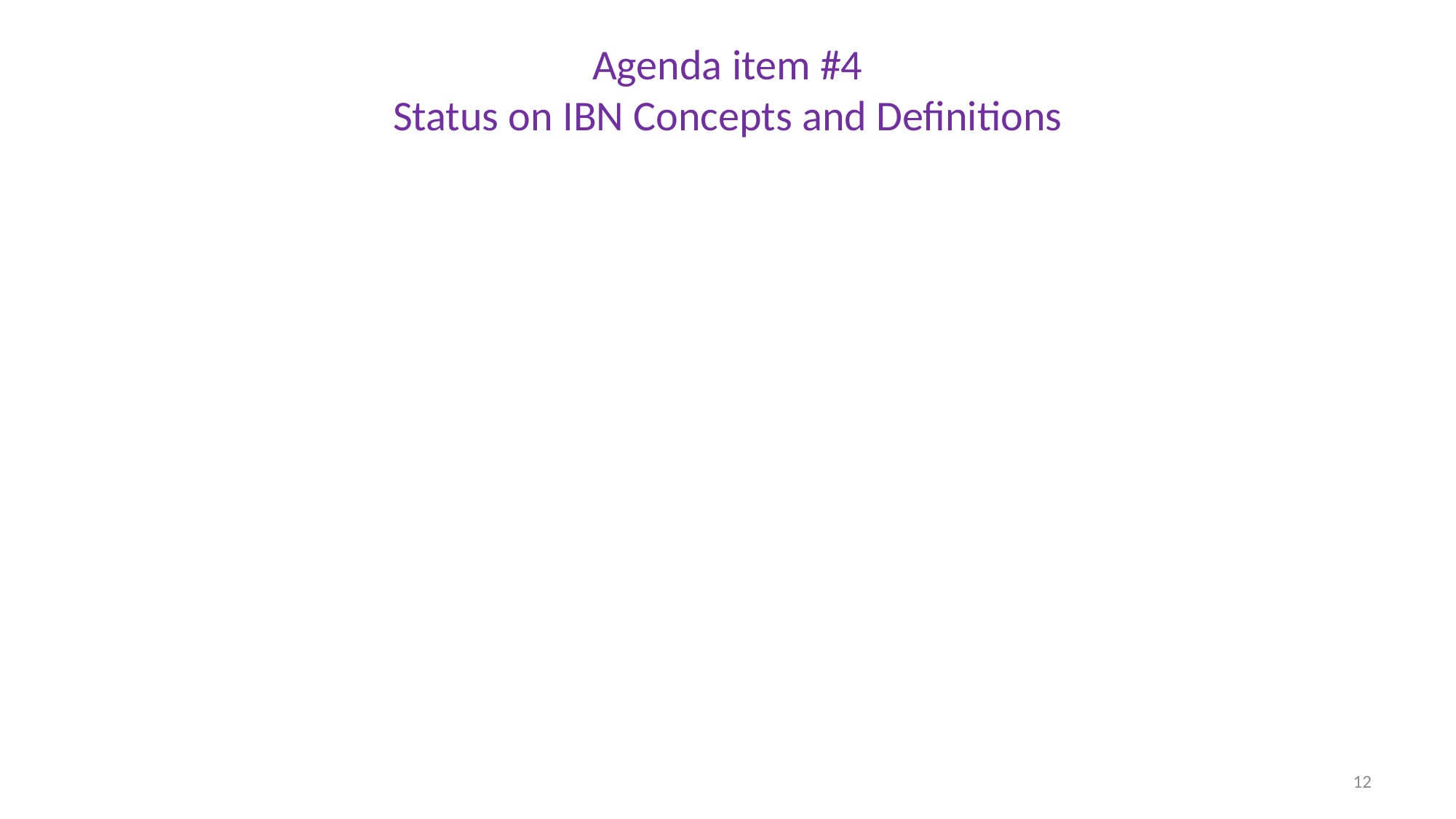

Agenda item #4
Status on IBN Concepts and Definitions
12